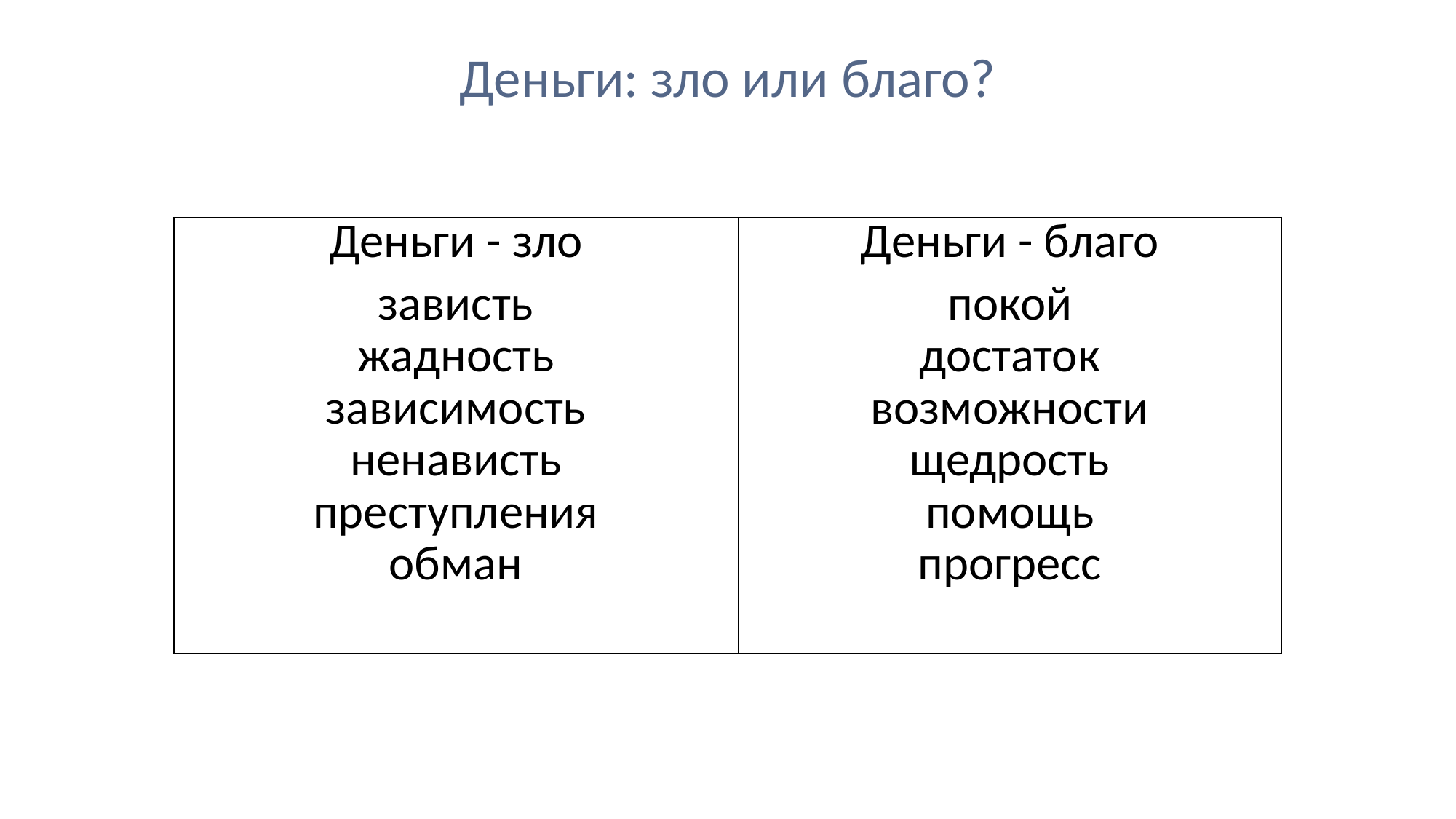

Деньги: зло или благо?
| Деньги - зло | Деньги - благо |
| --- | --- |
| зависть жадность зависимость ненависть преступления обман | покой достаток возможности щедрость помощь прогресс |